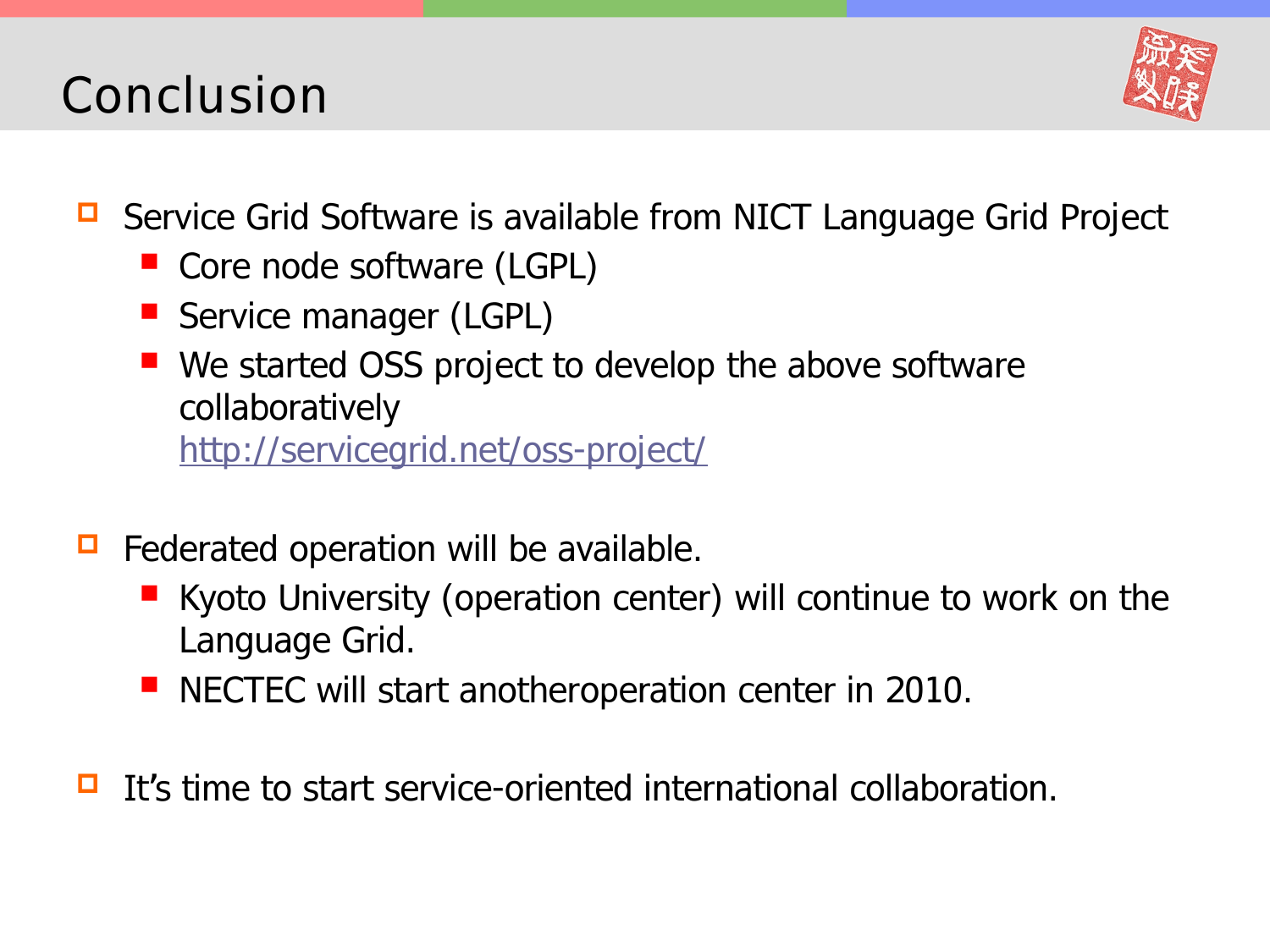

# Conclusion
Service Grid Software is available from NICT Language Grid Project
Core node software (LGPL)
Service manager (LGPL)
We started OSS project to develop the above software collaboratively
http://servicegrid.net/oss-project/

Federated operation will be available.
Kyoto University (operation center) will continue to work on the Language Grid.
NECTEC will start anotheroperation center in 2010.

It’s time to start service-oriented international collaboration.